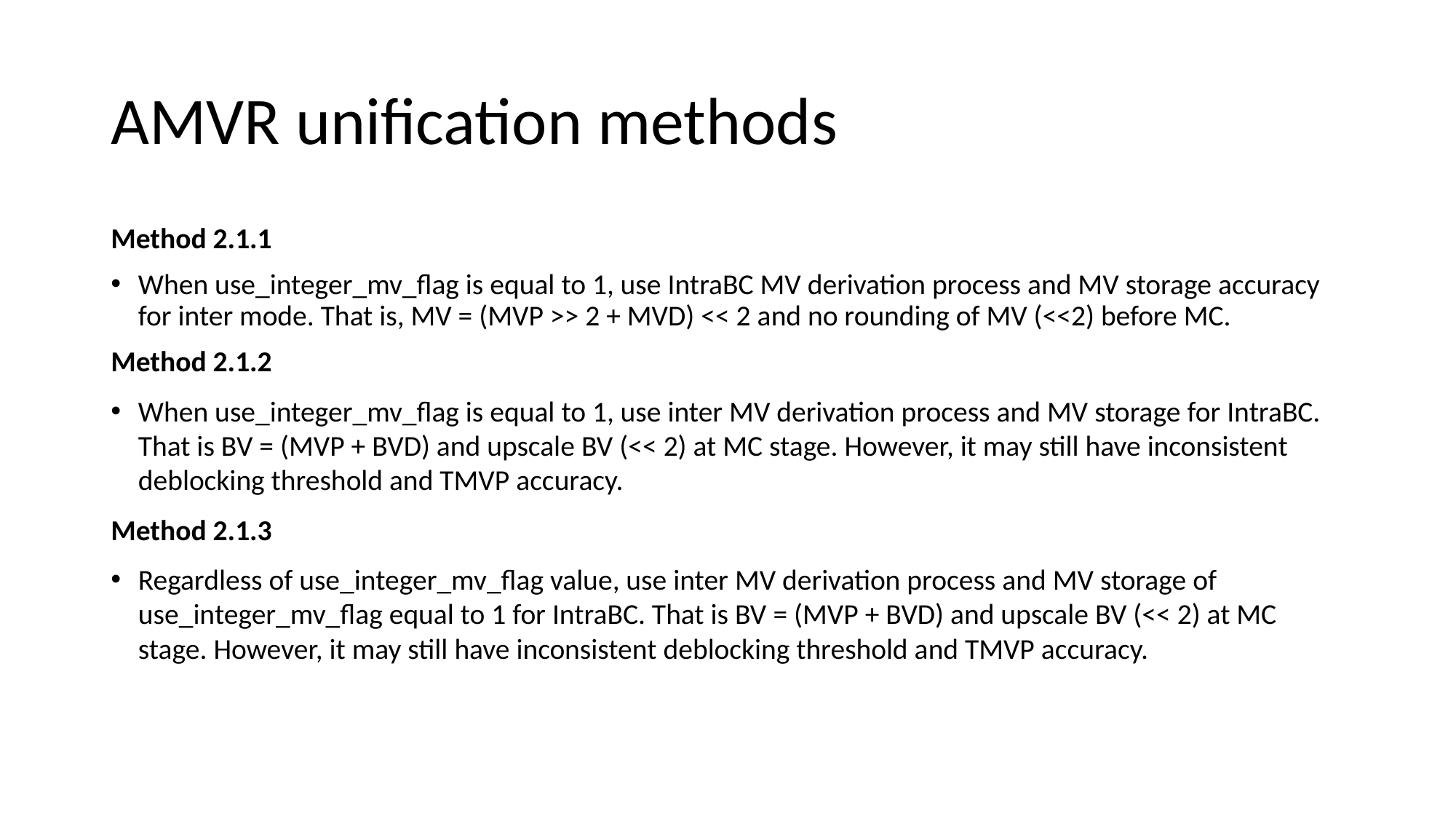

# AMVR unification methods
Method 2.1.1
When use_integer_mv_flag is equal to 1, use IntraBC MV derivation process and MV storage accuracy for inter mode. That is, MV = (MVP >> 2 + MVD) << 2 and no rounding of MV (<<2) before MC.
Method 2.1.2
When use_integer_mv_flag is equal to 1, use inter MV derivation process and MV storage for IntraBC. That is BV = (MVP + BVD) and upscale BV (<< 2) at MC stage. However, it may still have inconsistent deblocking threshold and TMVP accuracy.
Method 2.1.3
Regardless of use_integer_mv_flag value, use inter MV derivation process and MV storage of use_integer_mv_flag equal to 1 for IntraBC. That is BV = (MVP + BVD) and upscale BV (<< 2) at MC stage. However, it may still have inconsistent deblocking threshold and TMVP accuracy.